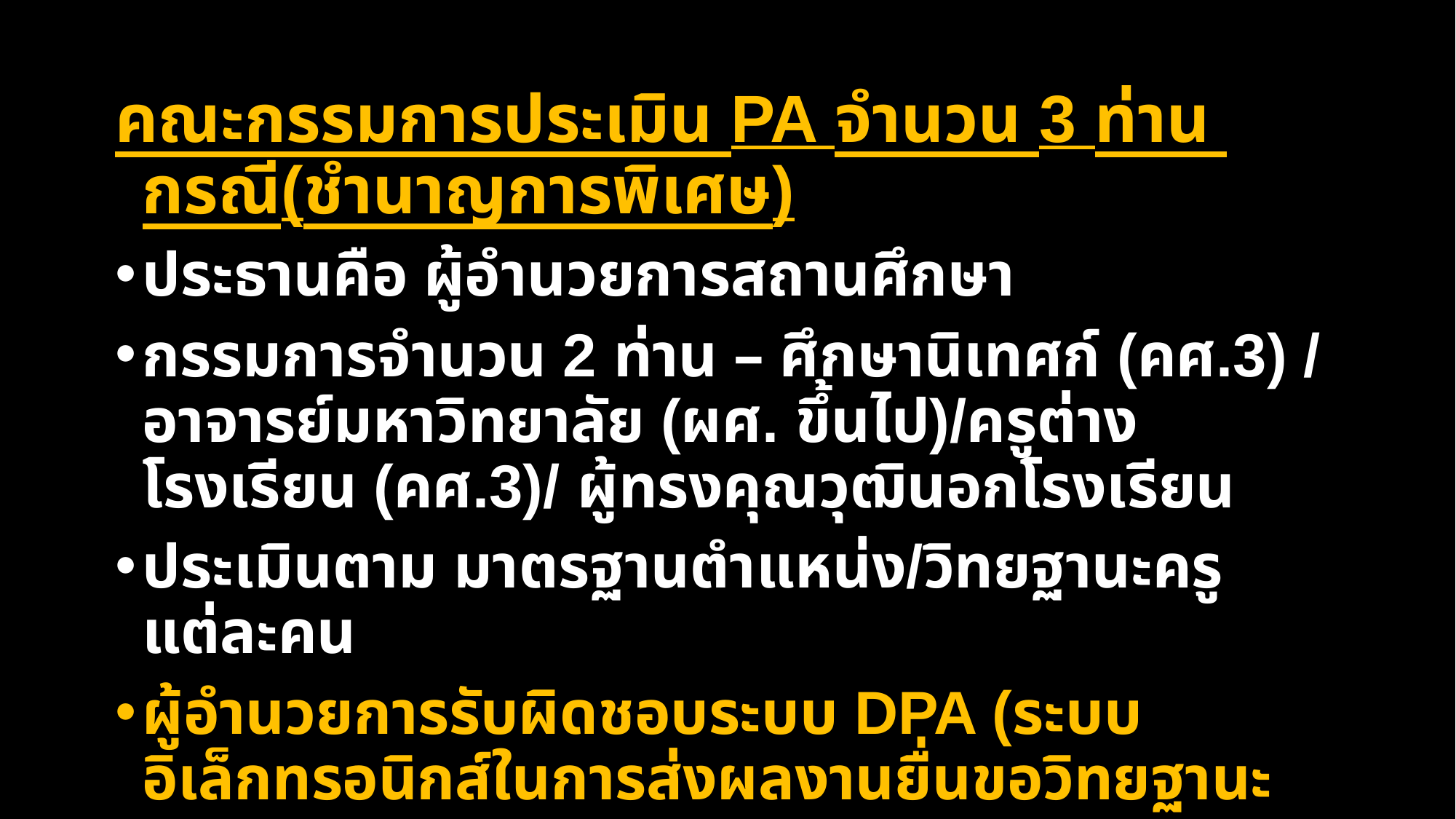

คณะกรรมการประเมิน PA จำนวน 3 ท่าน  กรณี(ชำนาญการพิเศษ)
ประธานคือ ผู้อำนวยการสถานศึกษา
กรรมการจำนวน 2 ท่าน – ศึกษานิเทศก์ (คศ.3) / อาจารย์มหาวิทยาลัย (ผศ. ขึ้นไป)/ครูต่างโรงเรียน (คศ.3)/ ผู้ทรงคุณวุฒินอกโรงเรียน
ประเมินตาม มาตรฐานตำแหน่ง/วิทยฐานะครูแต่ละคน
ผู้อำนวยการรับผิดชอบระบบ DPA (ระบบอิเล็กทรอนิกส์ในการส่งผลงานยื่นขอวิทยฐานะตาม ว9/2564)
ผ่านเกณฑ์ คือ ได้คะแนนไม่ต่ำกว่าร้อยละ 70 จากคณะกรรมการประเมินทุกคน